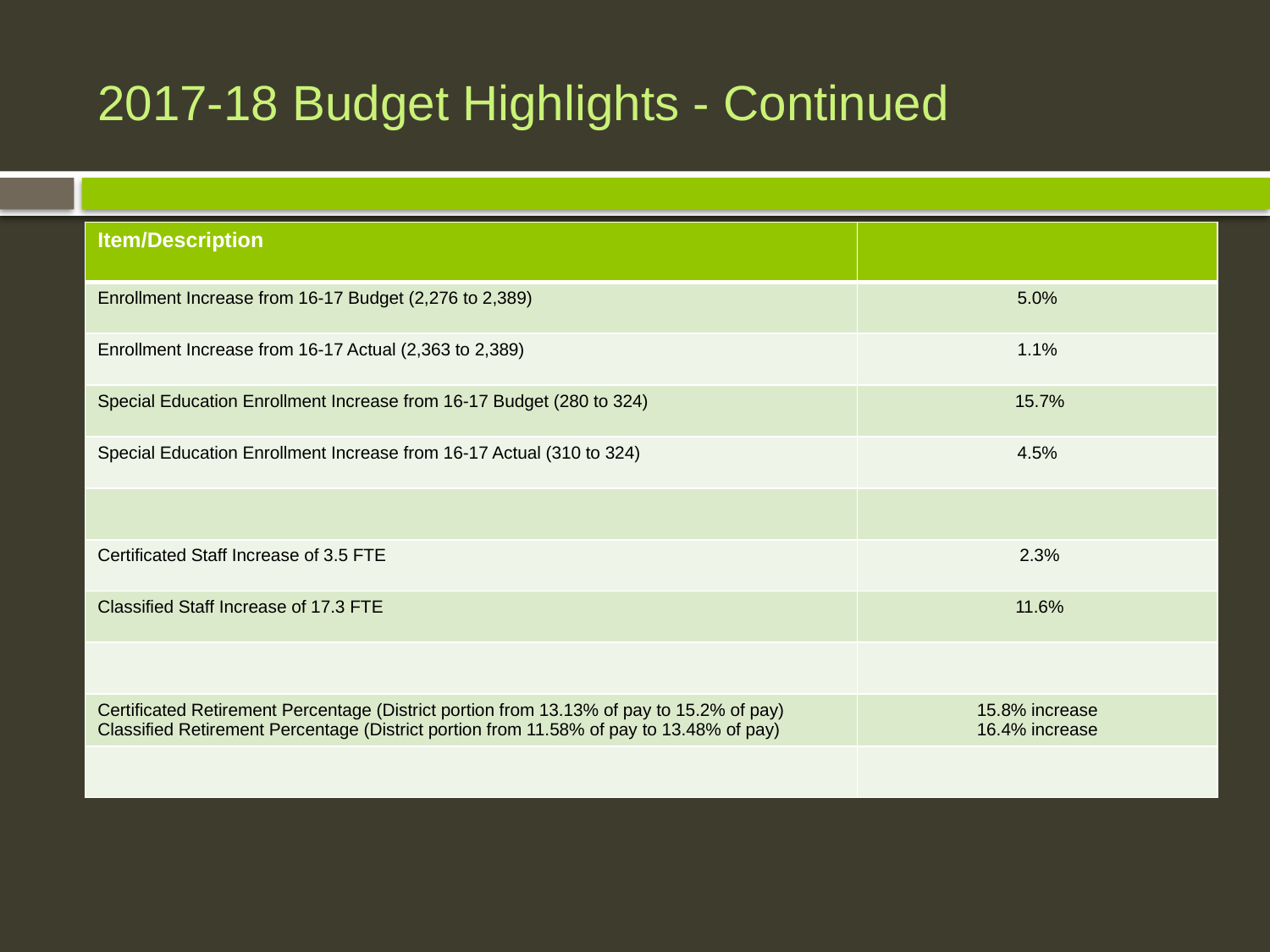

# 2017-18 Budget Highlights - Continued
| Item/Description |  |
| --- | --- |
| Enrollment Increase from 16-17 Budget (2,276 to 2,389) | 5.0% |
| Enrollment Increase from 16-17 Actual (2,363 to 2,389) | 1.1% |
| Special Education Enrollment Increase from 16-17 Budget (280 to 324) | 15.7% |
| Special Education Enrollment Increase from 16-17 Actual (310 to 324) | 4.5% |
|  |  |
| Certificated Staff Increase of 3.5 FTE | 2.3% |
| Classified Staff Increase of 17.3 FTE | 11.6% |
|  |  |
| Certificated Retirement Percentage (District portion from 13.13% of pay to 15.2% of pay) Classified Retirement Percentage (District portion from 11.58% of pay to 13.48% of pay) | 15.8% increase 16.4% increase |
|  |  |